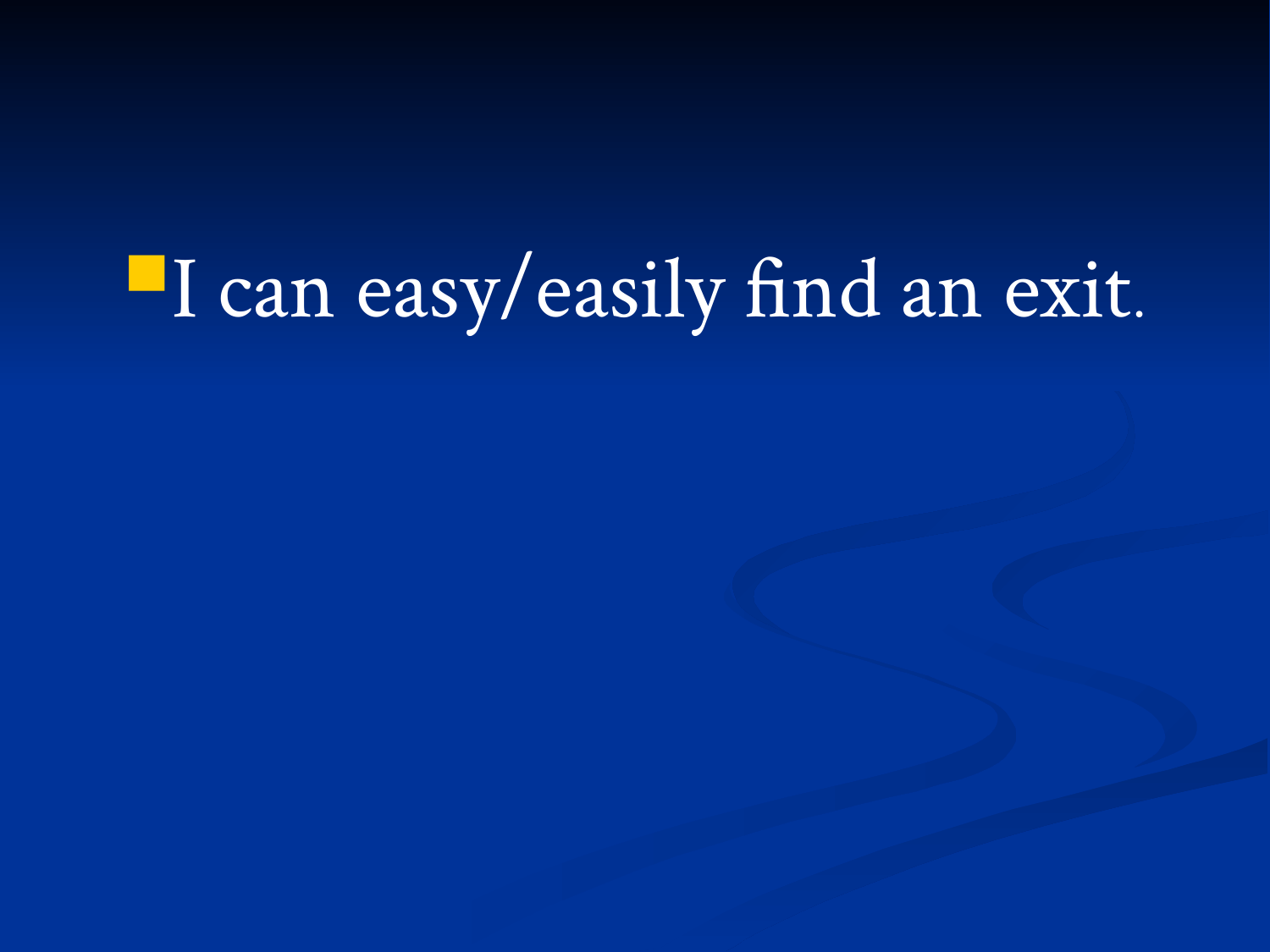

#
I can easy/easily find an exit.